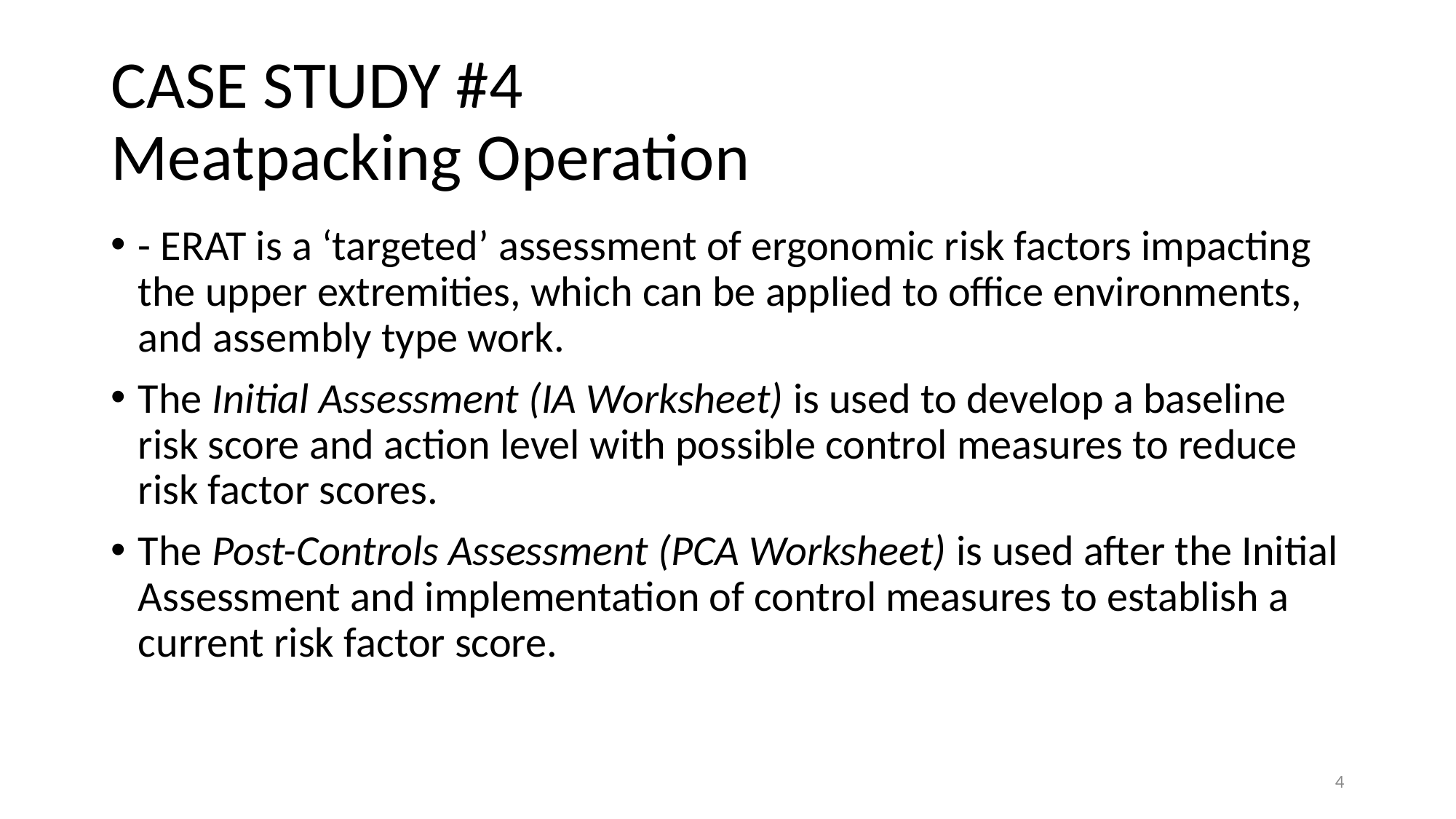

# CASE STUDY #4 Meatpacking Operation
- ERAT is a ‘targeted’ assessment of ergonomic risk factors impacting the upper extremities, which can be applied to office environments, and assembly type work.
The Initial Assessment (IA Worksheet) is used to develop a baseline risk score and action level with possible control measures to reduce risk factor scores.
The Post-Controls Assessment (PCA Worksheet) is used after the Initial Assessment and implementation of control measures to establish a current risk factor score.
4